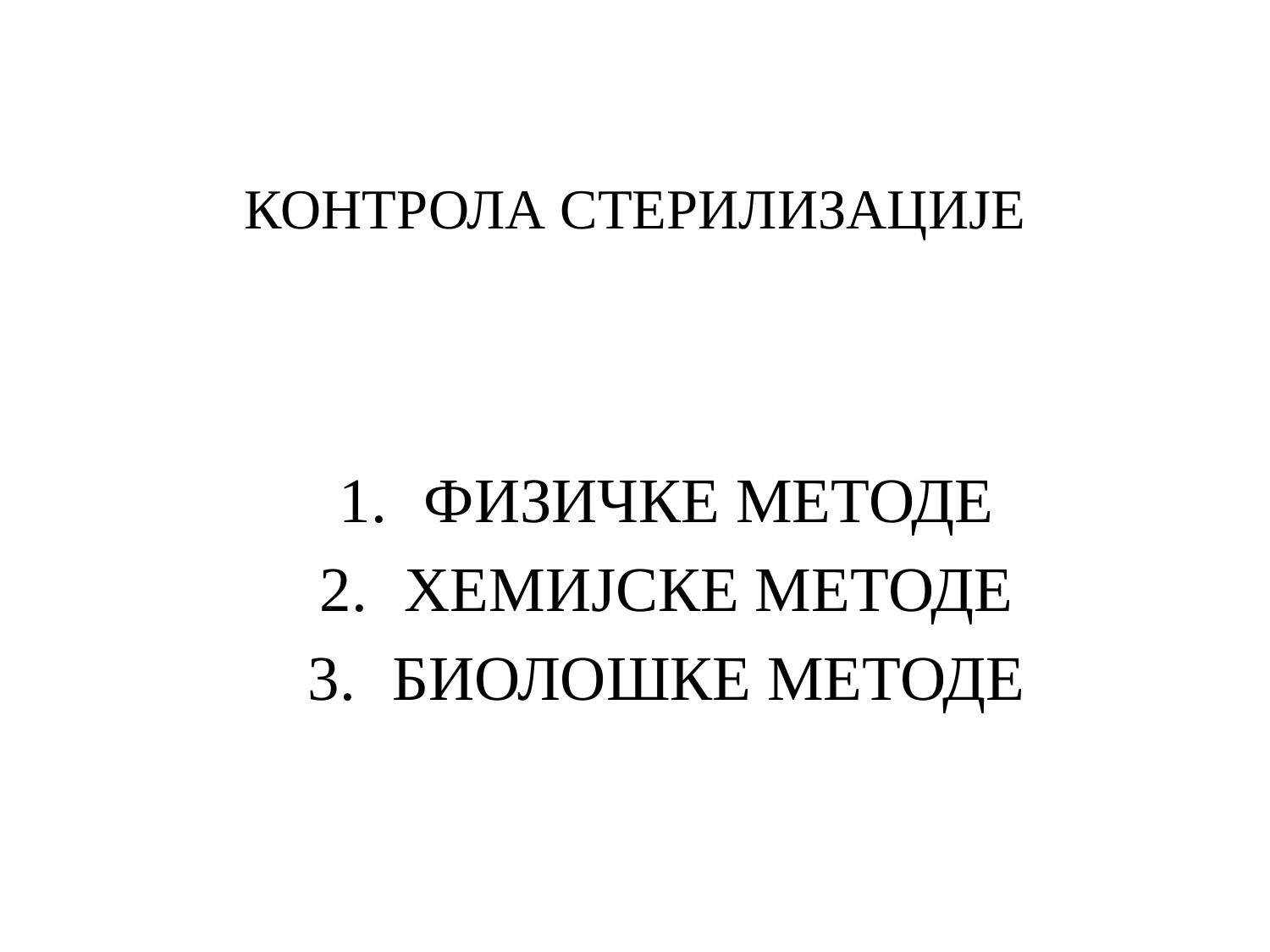

КОНТРОЛА СТЕРИЛИЗАЦИЈЕ

ФИЗИЧКЕ МЕТОДЕ
ХЕМИЈСКЕ МЕТОДЕ
БИОЛОШКЕ МЕТОДЕ